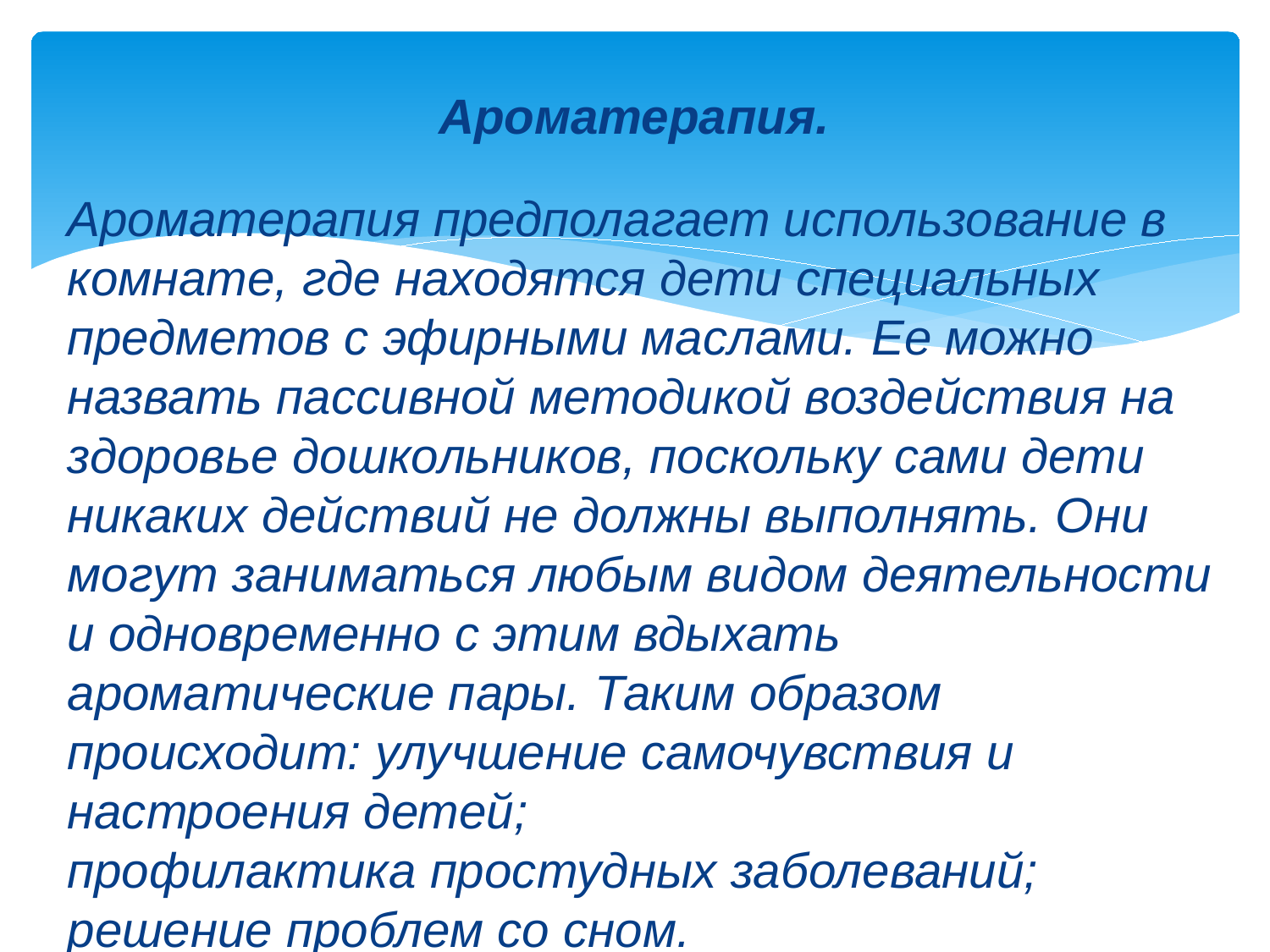

# Ароматерапия.
Ароматерапия предполагает использование в комнате, где находятся дети специальных предметов с эфирными маслами. Ее можно назвать пассивной методикой воздействия на здоровье дошкольников, поскольку сами дети никаких действий не должны выполнять. Они могут заниматься любым видом деятельности и одновременно с этим вдыхать ароматические пары. Таким образом происходит: улучшение самочувствия и настроения детей;
профилактика простудных заболеваний;
решение проблем со сном.